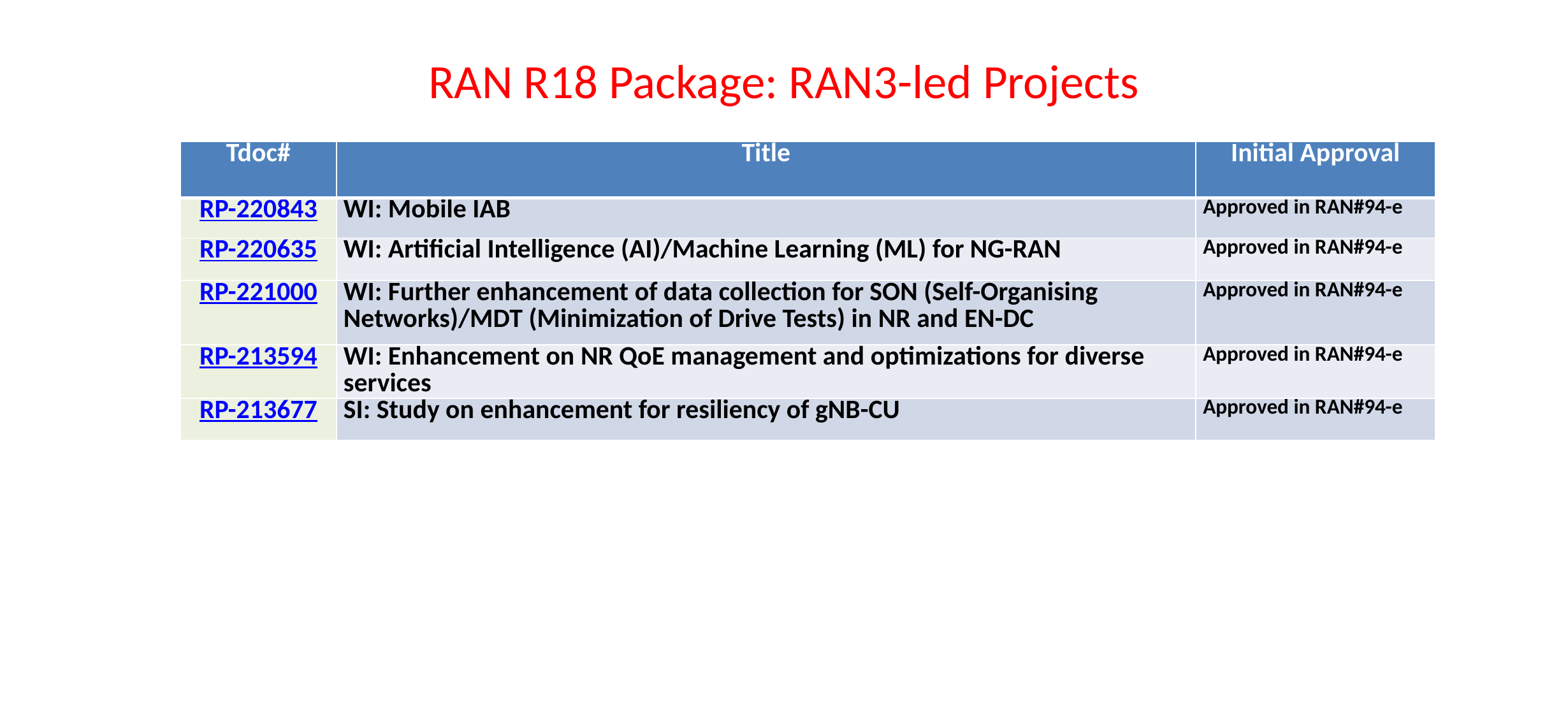

# RAN R18 Package: RAN3-led Projects
| Tdoc# | Title | Initial Approval |
| --- | --- | --- |
| RP-220843 | WI: Mobile IAB | Approved in RAN#94-e |
| RP-220635 | WI: Artificial Intelligence (AI)/Machine Learning (ML) for NG-RAN | Approved in RAN#94-e |
| RP-221000 | WI: Further enhancement of data collection for SON (Self-Organising Networks)/MDT (Minimization of Drive Tests) in NR and EN-DC | Approved in RAN#94-e |
| RP-213594 | WI: Enhancement on NR QoE management and optimizations for diverse services | Approved in RAN#94-e |
| RP-213677 | SI: Study on enhancement for resiliency of gNB-CU | Approved in RAN#94-e |